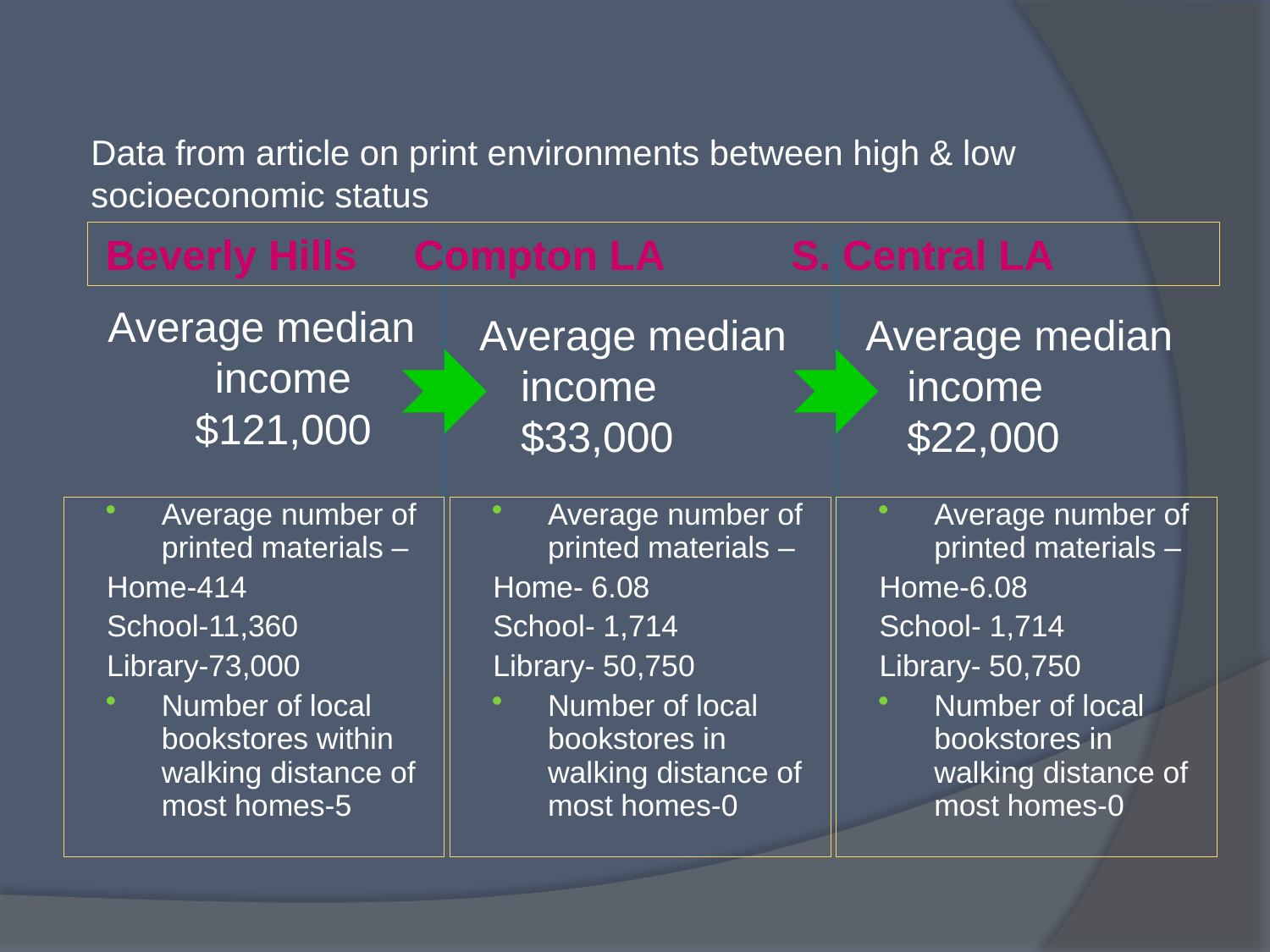

# Data from article on print environments between high & low socioeconomic status
Beverly Hills		Compton LA 		S. Central LA

 Average median income $121,000

 Average median income $33,000

 Average median income $22,000

Average number of printed materials –
Home-414
School-11,360
Library-73,000
Number of local bookstores within walking distance of most homes-5
Average number of printed materials –
Home- 6.08
School- 1,714
Library- 50,750
Number of local bookstores in walking distance of most homes-0

Average number of printed materials –
Home-6.08
School- 1,714
Library- 50,750
Number of local bookstores in walking distance of most homes-0